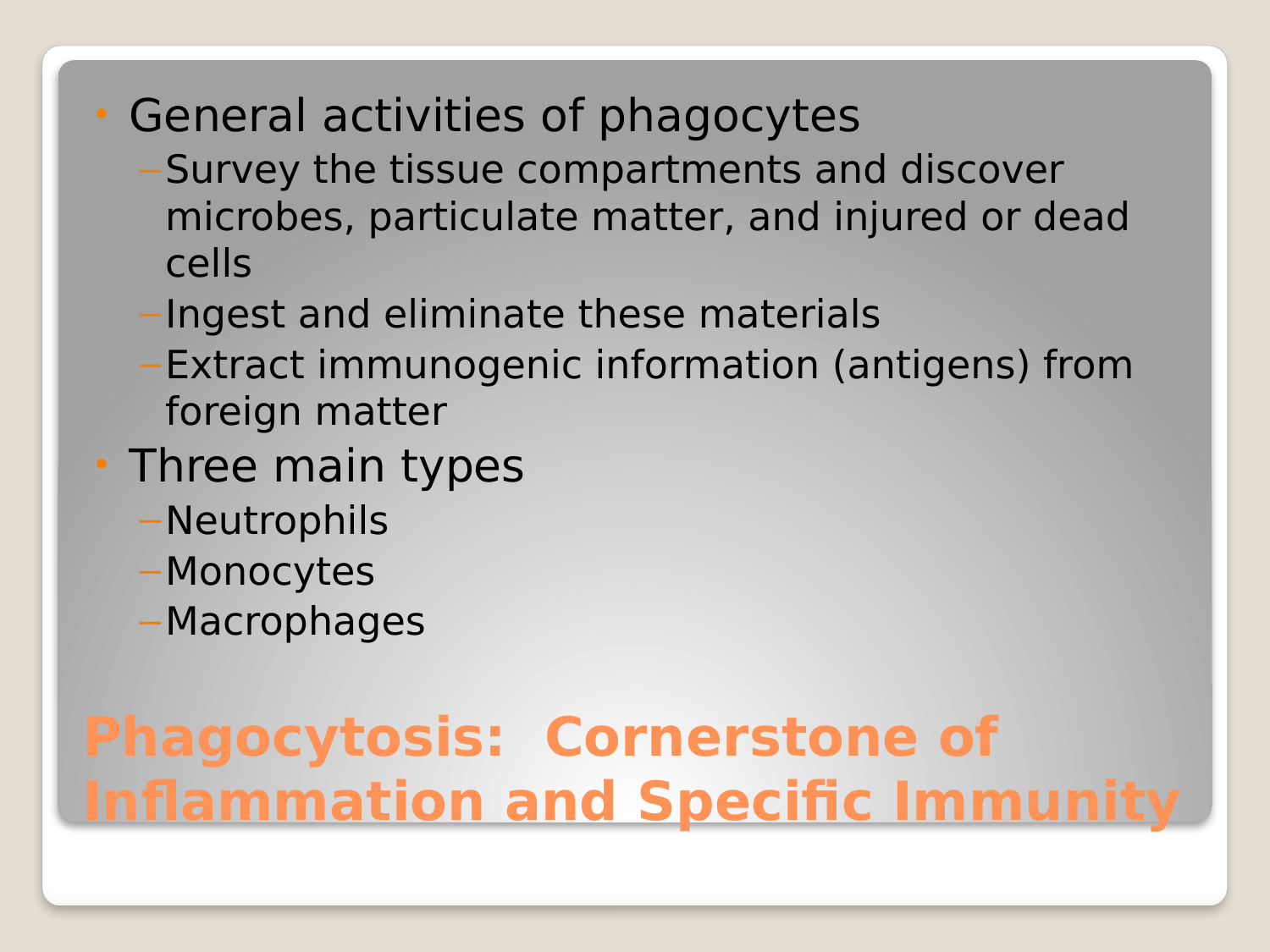

General activities of phagocytes
Survey the tissue compartments and discover microbes, particulate matter, and injured or dead cells
Ingest and eliminate these materials
Extract immunogenic information (antigens) from foreign matter
Three main types
Neutrophils
Monocytes
Macrophages

# Phagocytosis:  Cornerstone of Inflammation and Specific Immunity